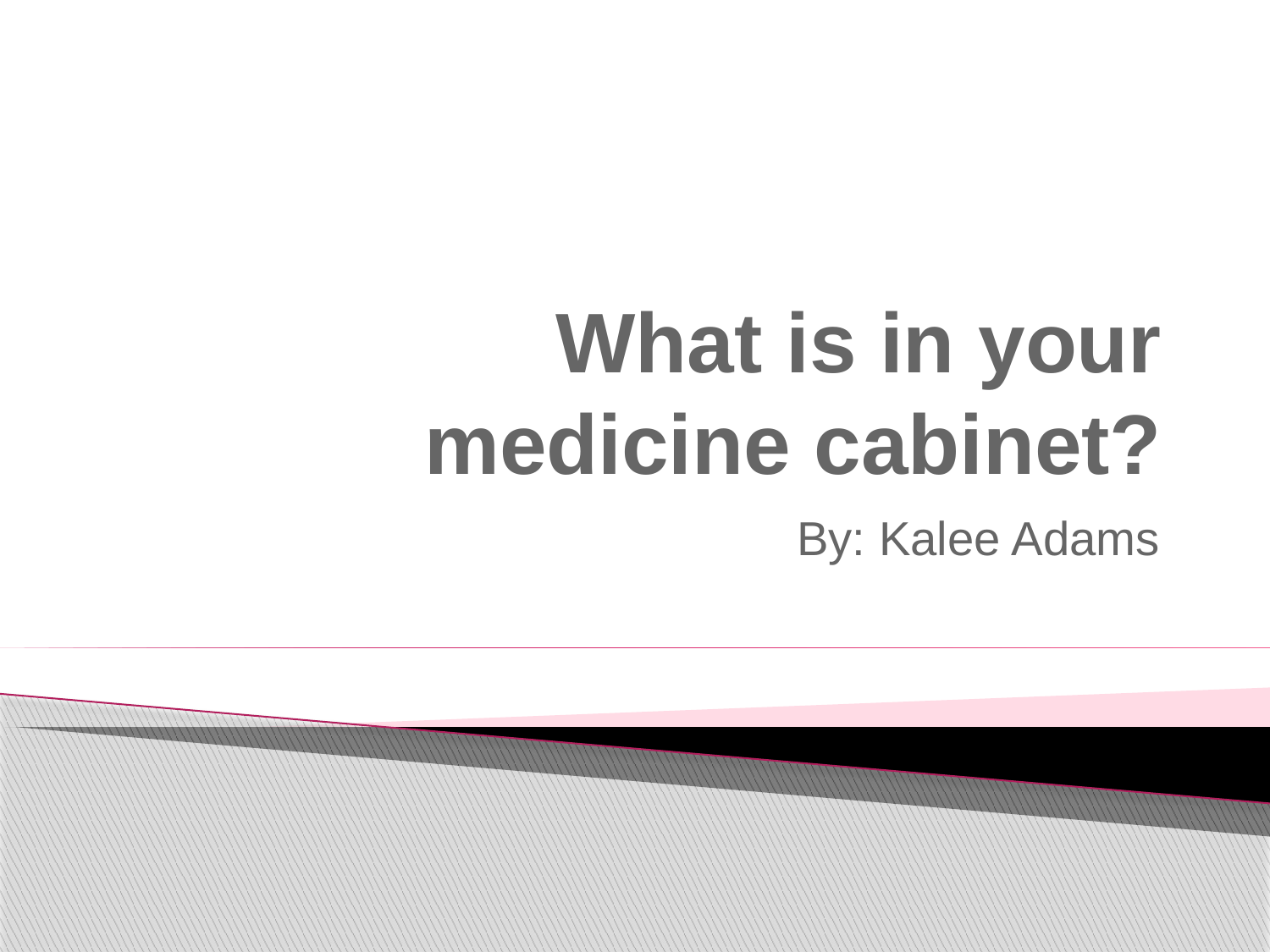

# What is in your medicine cabinet?
By: Kalee Adams